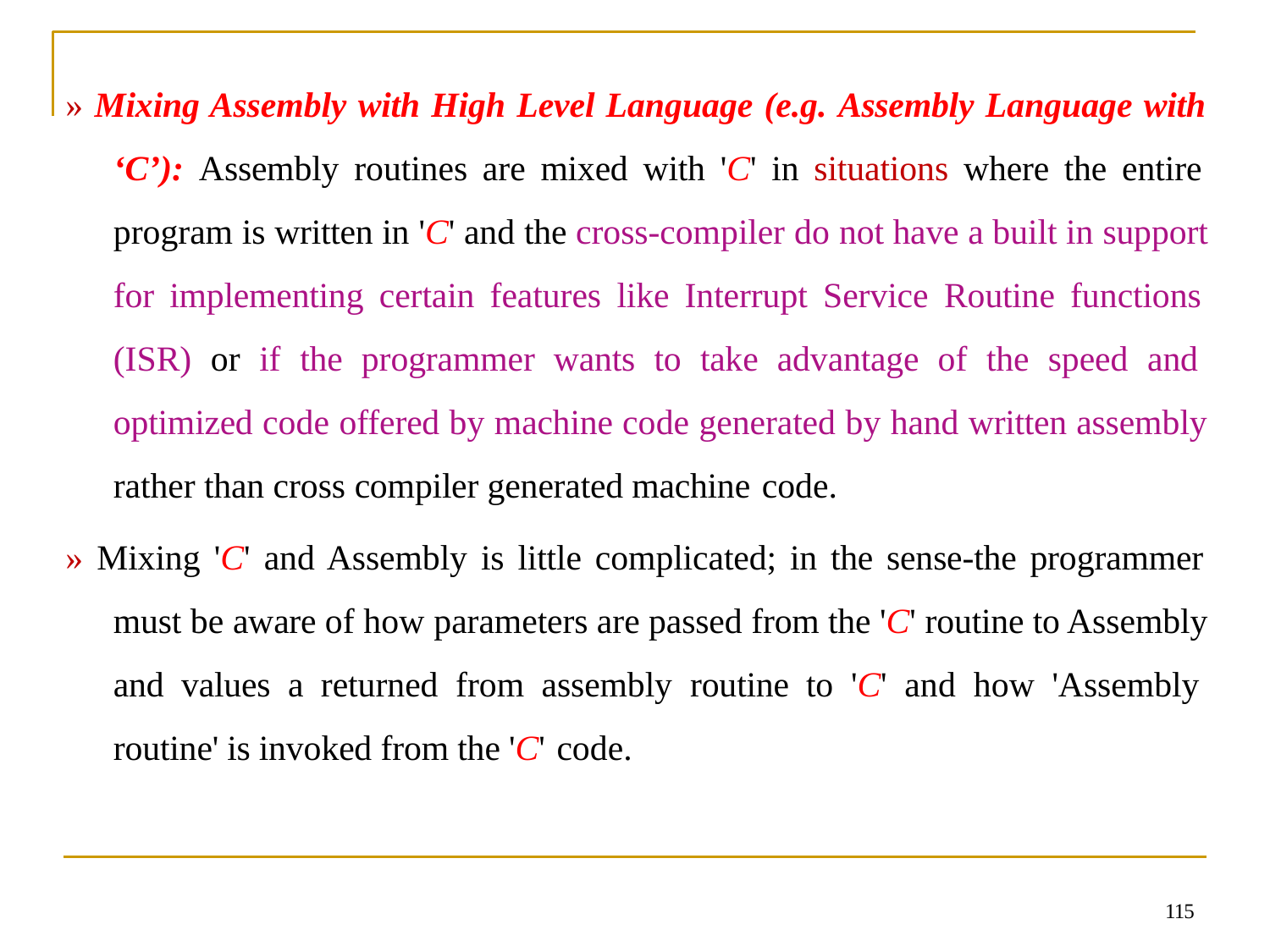

» Mixing Assembly with High Level Language (e.g. Assembly Language with  ‘C’): Assembly routines are mixed with 'C' in situations where the entire  program is written in 'C' and the cross-compiler do not have a built in support  for implementing certain features like Interrupt Service Routine functions  (ISR) or if the programmer wants to take advantage of the speed and  optimized code offered by machine code generated by hand written assembly  rather than cross compiler generated machine code.
» Mixing 'C' and Assembly is little complicated; in the sense-the programmer  must be aware of how parameters are passed from the 'C' routine to Assembly  and values a returned from assembly routine to 'C' and how 'Assembly  routine' is invoked from the 'C' code.
115